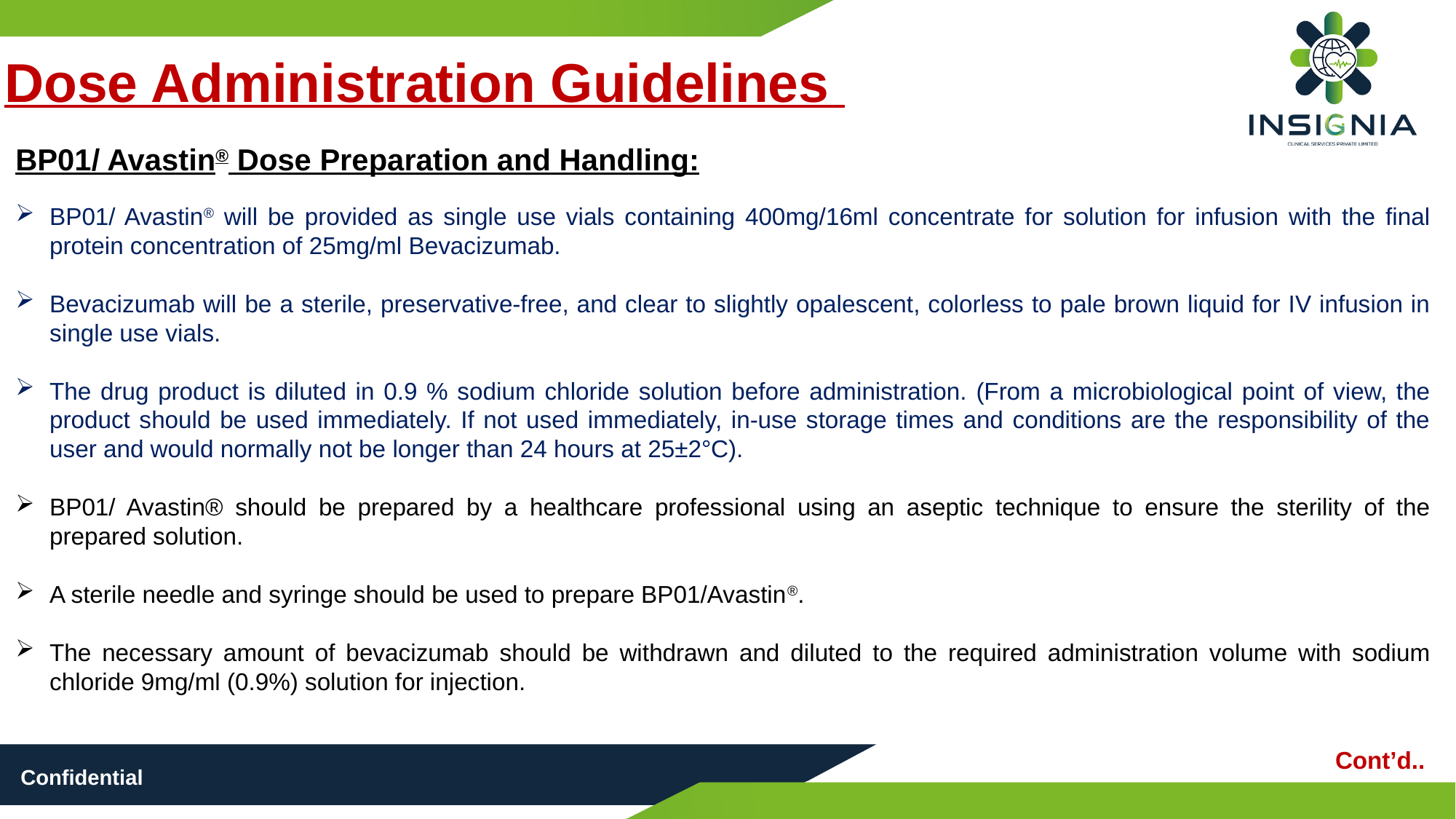

Dose Administration Guidelines
BP01/ Avastin® Dose Preparation and Handling:
BP01/ Avastin® will be provided as single use vials containing 400mg/16ml concentrate for solution for infusion with the final protein concentration of 25mg/ml Bevacizumab.

Bevacizumab will be a sterile, preservative-free, and clear to slightly opalescent, colorless to pale brown liquid for IV infusion in single use vials.

The drug product is diluted in 0.9 % sodium chloride solution before administration. (From a microbiological point of view, the product should be used immediately. If not used immediately, in-use storage times and conditions are the responsibility of the user and would normally not be longer than 24 hours at 25±2°C).

BP01/ Avastin® should be prepared by a healthcare professional using an aseptic technique to ensure the sterility of the prepared solution.

A sterile needle and syringe should be used to prepare BP01/Avastin®.

The necessary amount of bevacizumab should be withdrawn and diluted to the required administration volume with sodium chloride 9mg/ml (0.9%) solution for injection.

Cont’d..
Confidential